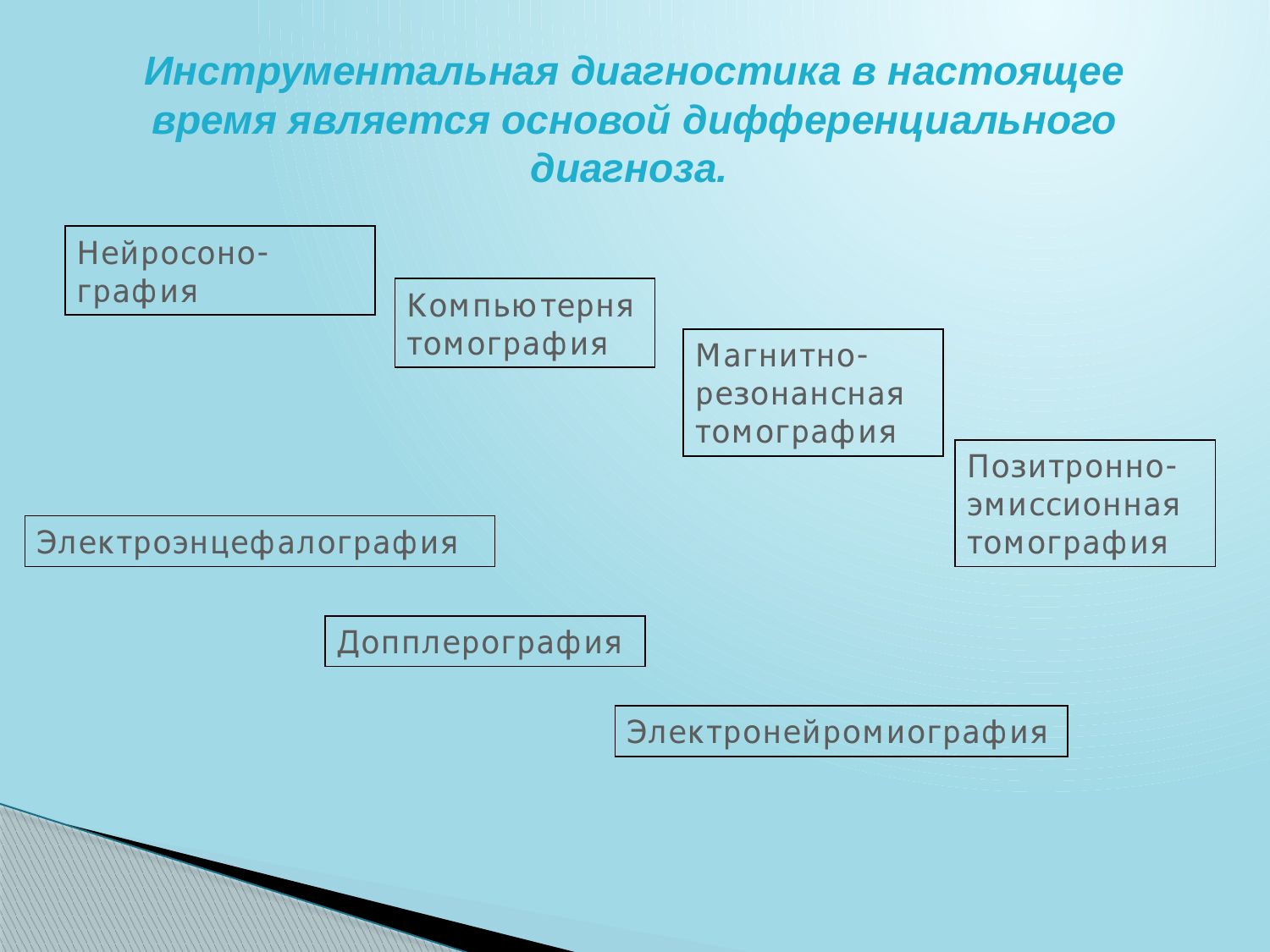

# Инструментальная диагностика в настоящее время является основой дифференциального диагноза.
Нейросоно-графия
Компьютерня томография
Магнитно-резонансная томография
Позитронно-эмиссионная  томография
Электроэнцефалография
Допплерография
Электронейромиография